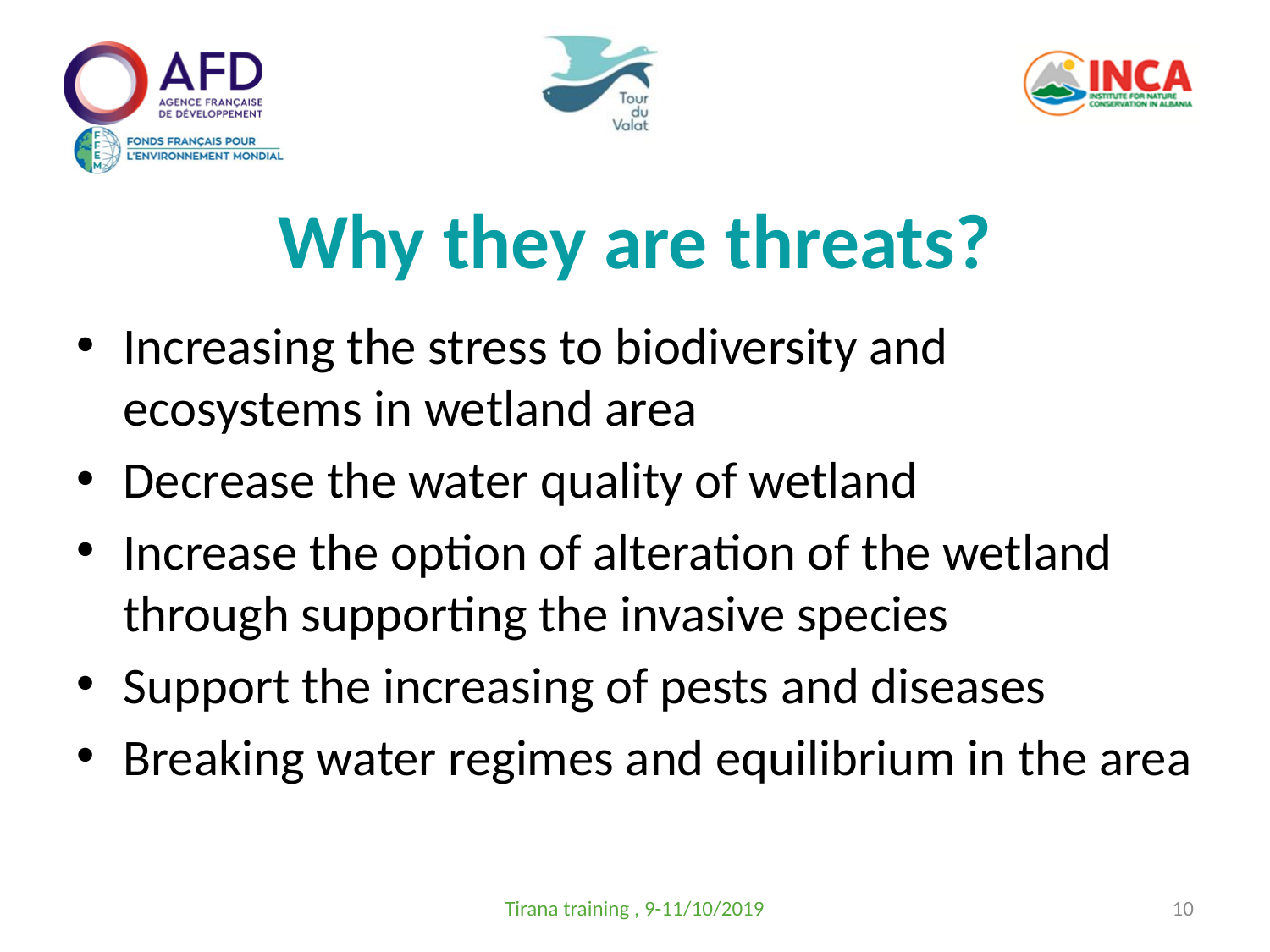

# Why they are threats?
Increasing the stress to biodiversity and ecosystems in wetland area
Decrease the water quality of wetland
Increase the option of alteration of the wetland through supporting the invasive species
Support the increasing of pests and diseases
Breaking water regimes and equilibrium in the area
Tirana training , 9-11/10/2019
10